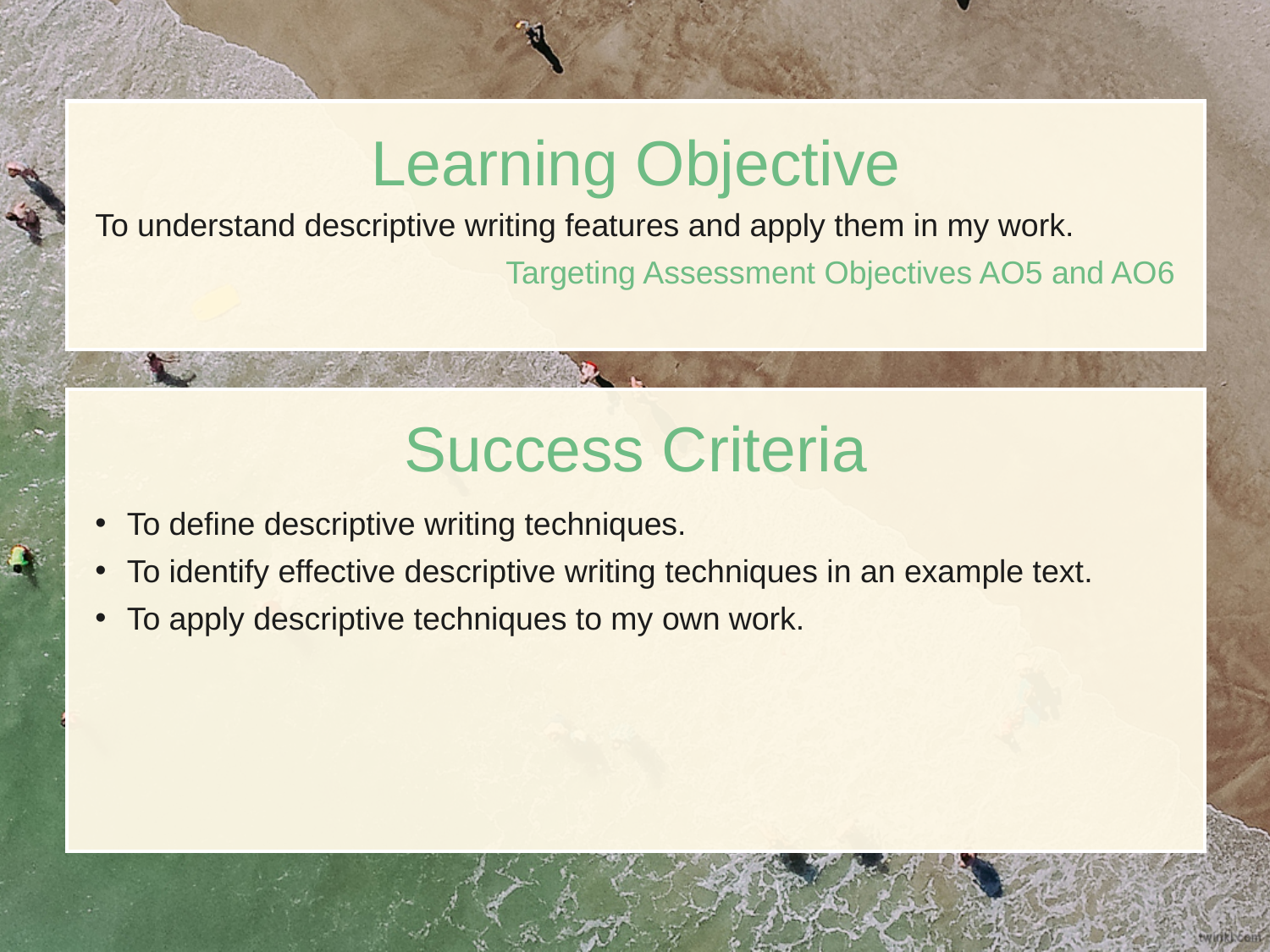

Learning Objective
To understand descriptive writing features and apply them in my work.
 Targeting Assessment Objectives AO5 and AO6
Success Criteria
To define descriptive writing techniques.
To identify effective descriptive writing techniques in an example text.
To apply descriptive techniques to my own work.